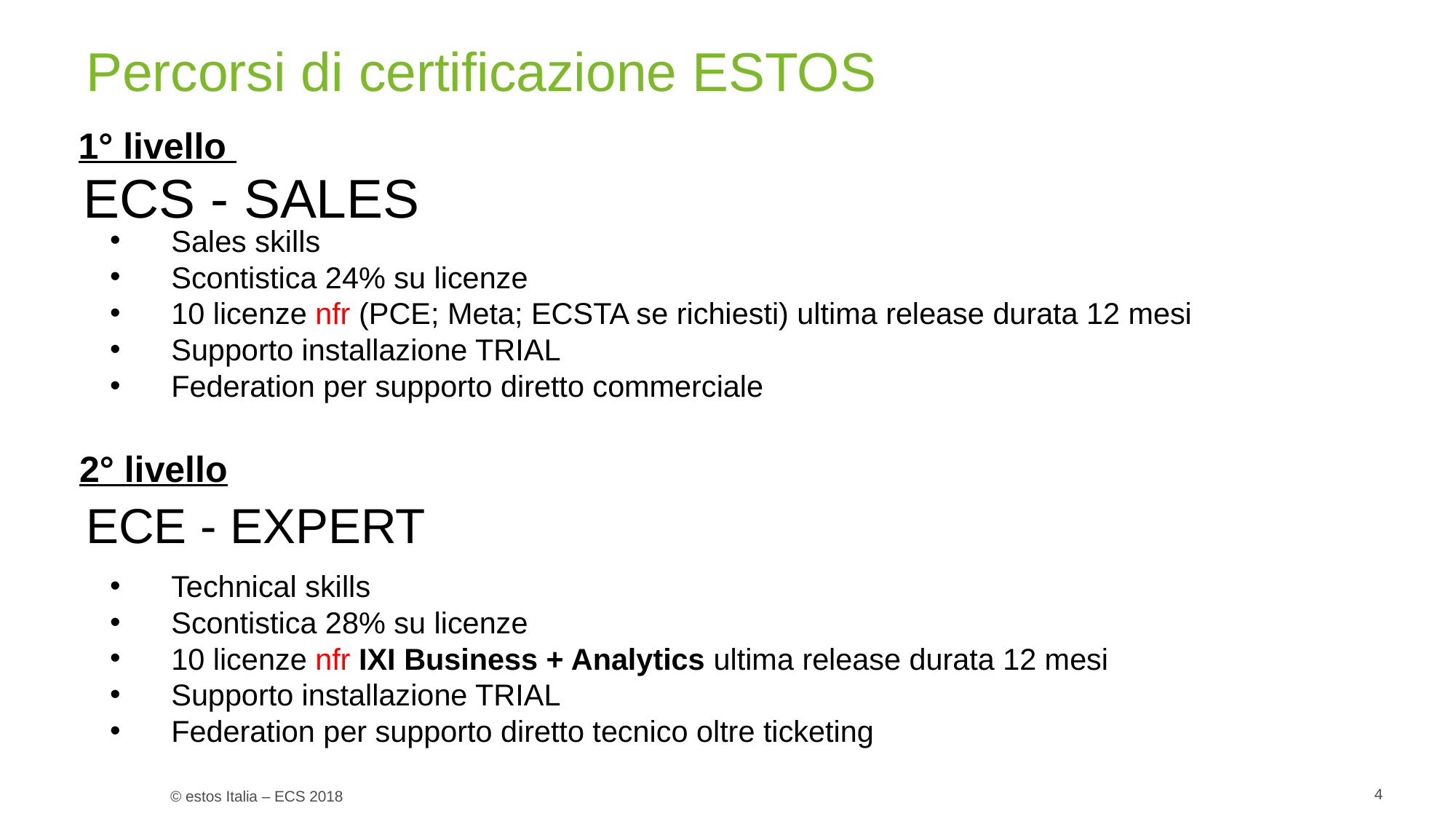

# Percorsi di certificazione ESTOS
1° livello
ECS - SALES
Sales skills
Scontistica 24% su licenze
10 licenze nfr (PCE; Meta; ECSTA se richiesti) ultima release durata 12 mesi
Supporto installazione TRIAL
Federation per supporto diretto commerciale
2° livello
ECE - EXPERT
Technical skills
Scontistica 28% su licenze
10 licenze nfr IXI Business + Analytics ultima release durata 12 mesi
Supporto installazione TRIAL
Federation per supporto diretto tecnico oltre ticketing
4
© estos Italia – ECS 2018